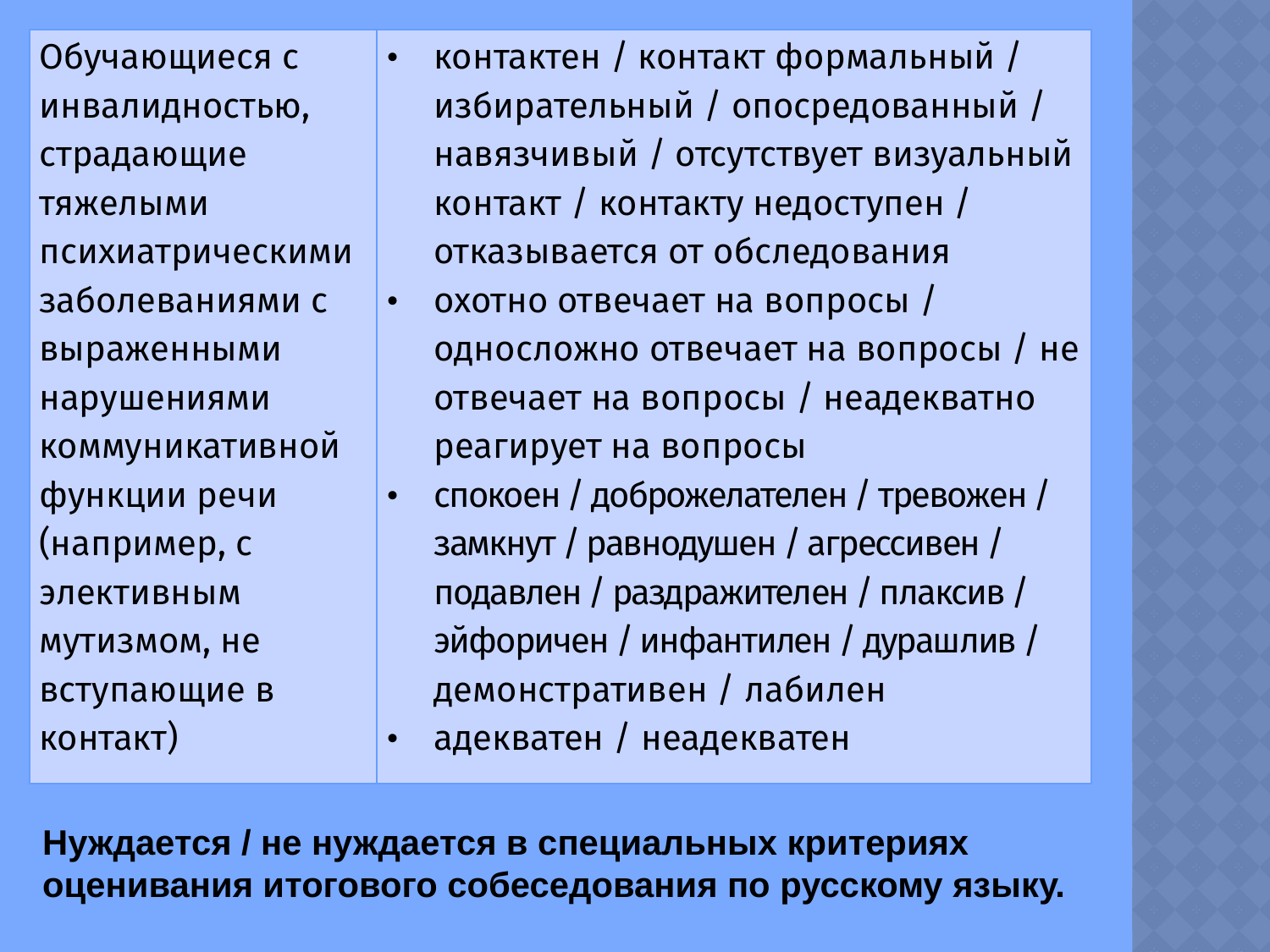

| Обучающиеся с инвалидностью, страдающие тяжелыми психиатрическими заболеваниями с выраженными нарушениями коммуникативной функции речи (например, с элективным мутизмом, не вступающие в контакт) | контактен / контакт формальный / избирательный / опосредованный / навязчивый / отсутствует визуальный контакт / контакту недоступен / отказывается от обследования охотно отвечает на вопросы / односложно отвечает на вопросы / не отвечает на вопросы / неадекватно реагирует на вопросы спокоен / доброжелателен / тревожен / замкнут / равнодушен / агрессивен / подавлен / раздражителен / плаксив / эйфоричен / инфантилен / дурашлив / демонстративен / лабилен адекватен / неадекватен |
| --- | --- |
Нуждается / не нуждается в специальных критериях оценивания итогового собеседования по русскому языку.